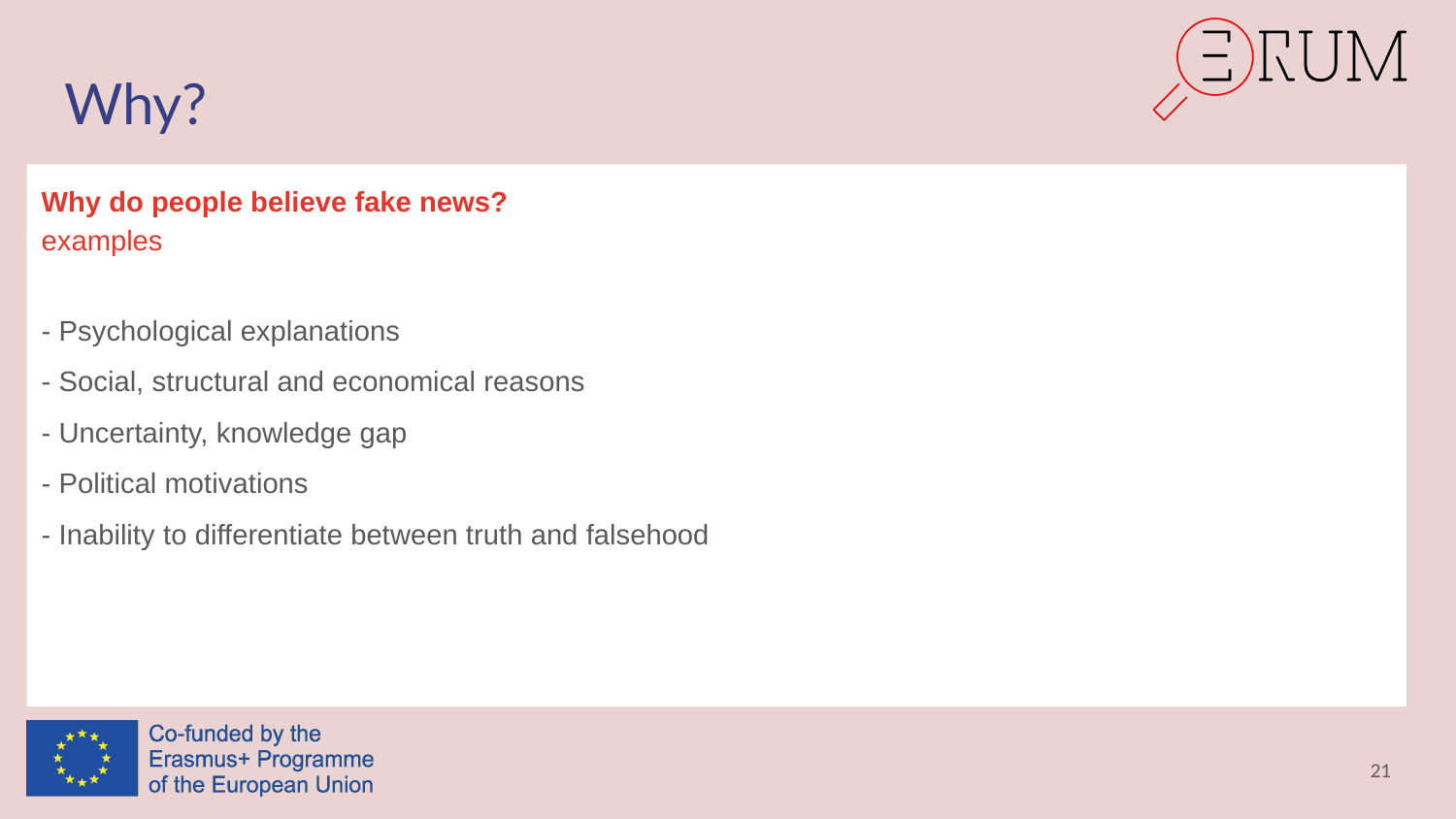

# Why?
Why do people believe fake news?
examples

- Psychological explanations
- Social, structural and economical reasons
- Uncertainty, knowledge gap
- Political motivations
- Inability to differentiate between truth and falsehood
21